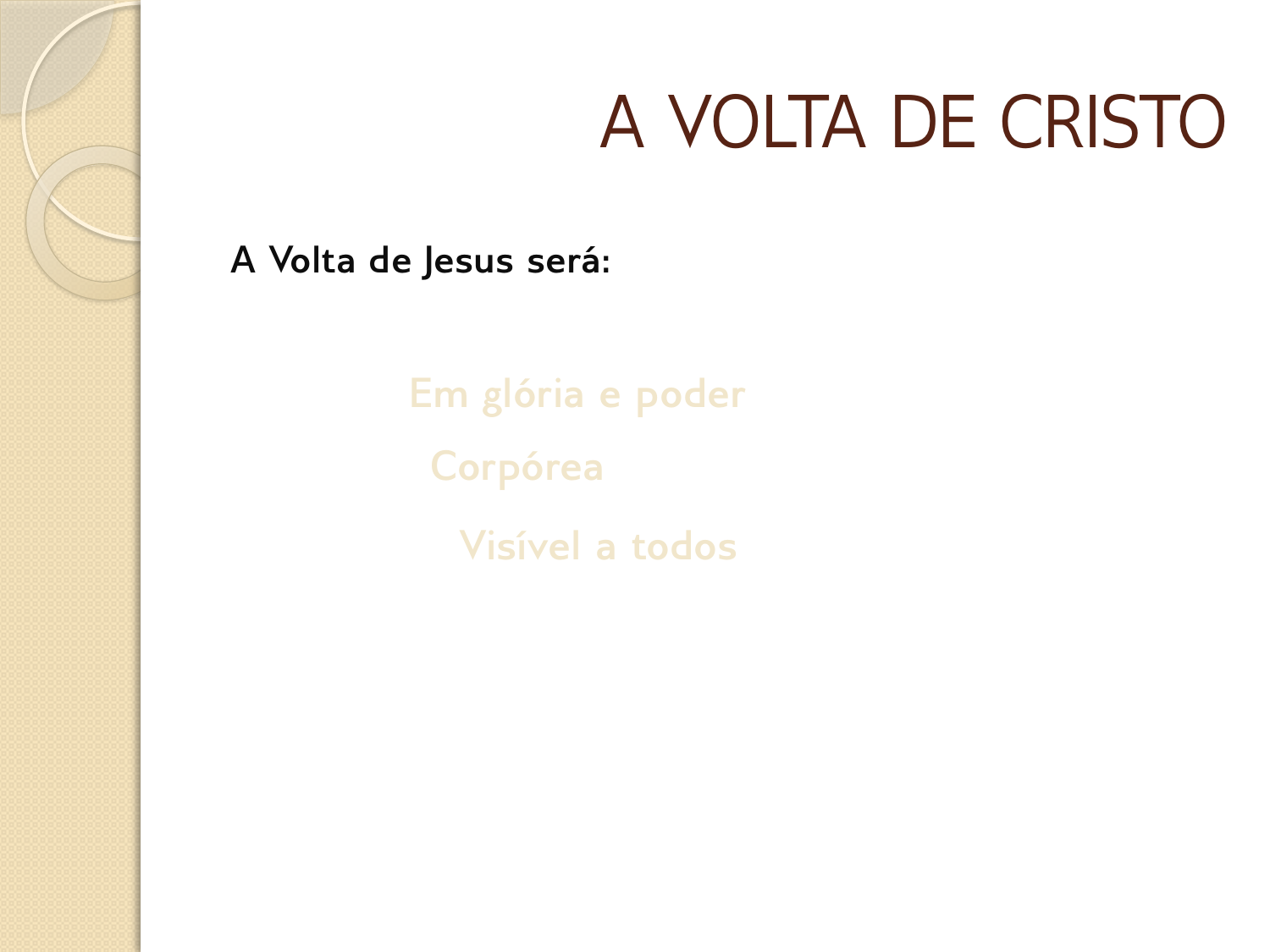

# A VOLTA DE CRISTO
A Volta de Jesus será:
Em glória e poder
Corpórea
Visível a todos